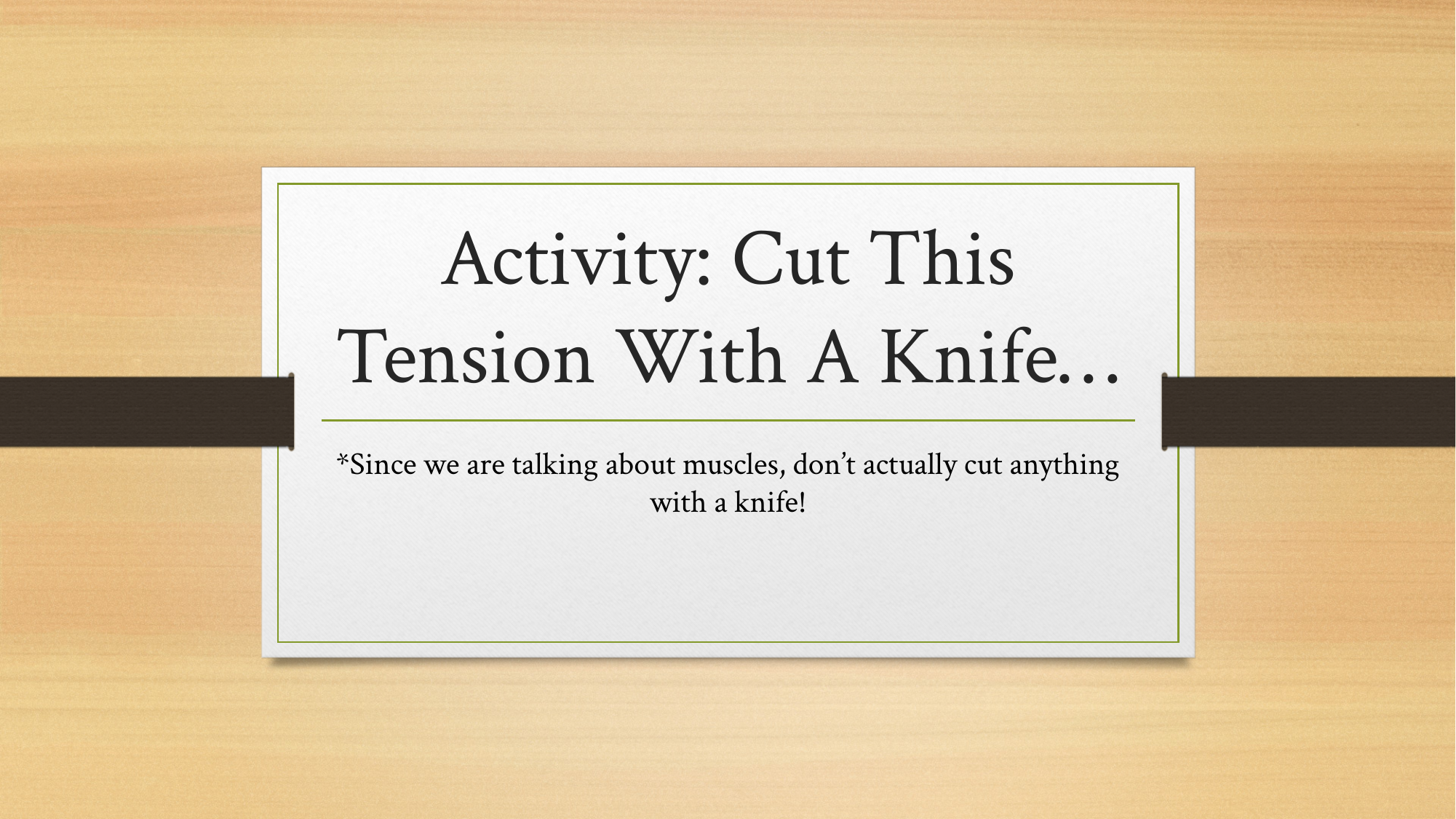

# Activity: Cut This Tension With A Knife…
*Since we are talking about muscles, don’t actually cut anything with a knife!